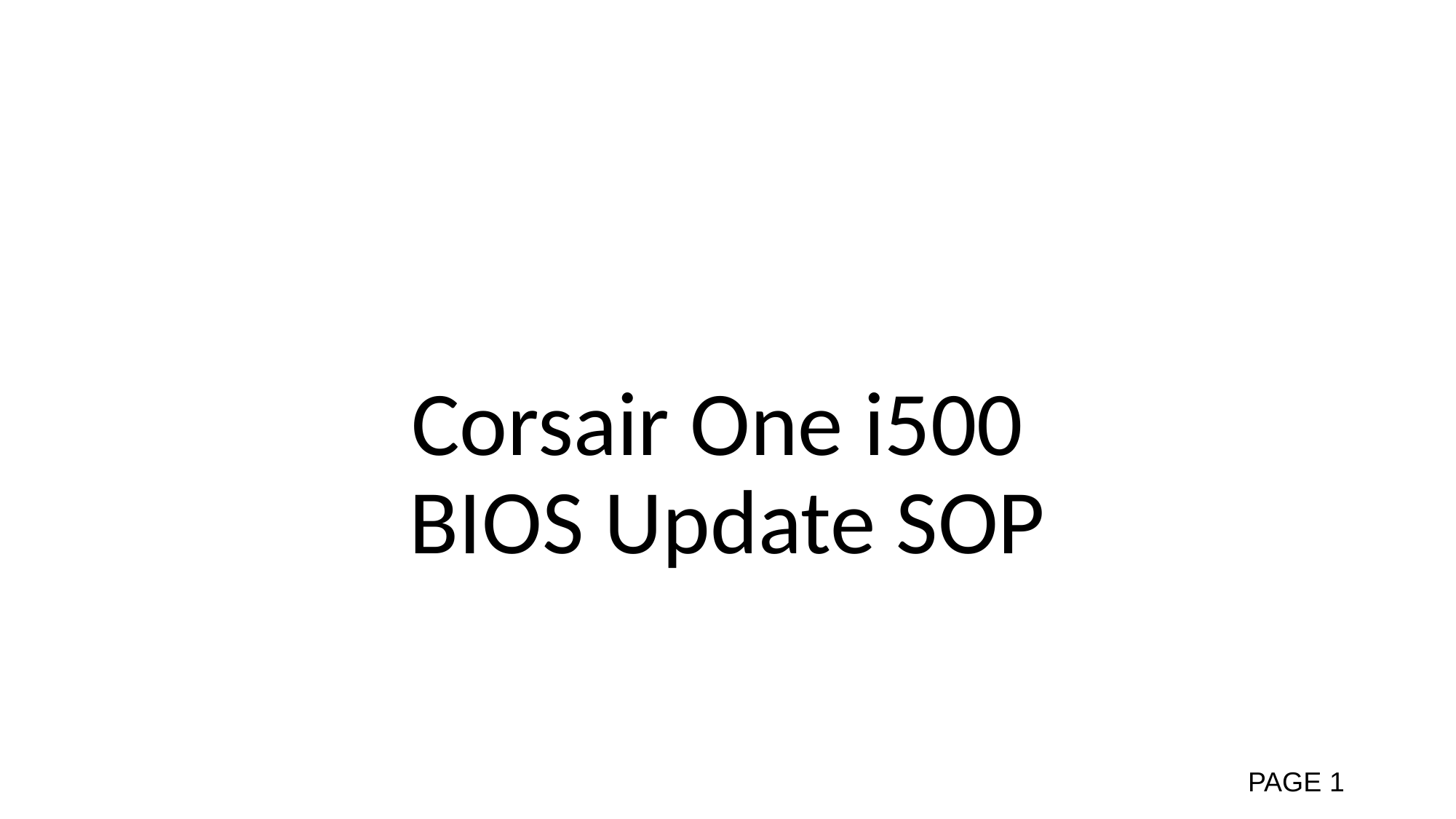

# Corsair One i500 BIOS Update SOP
PAGE 1